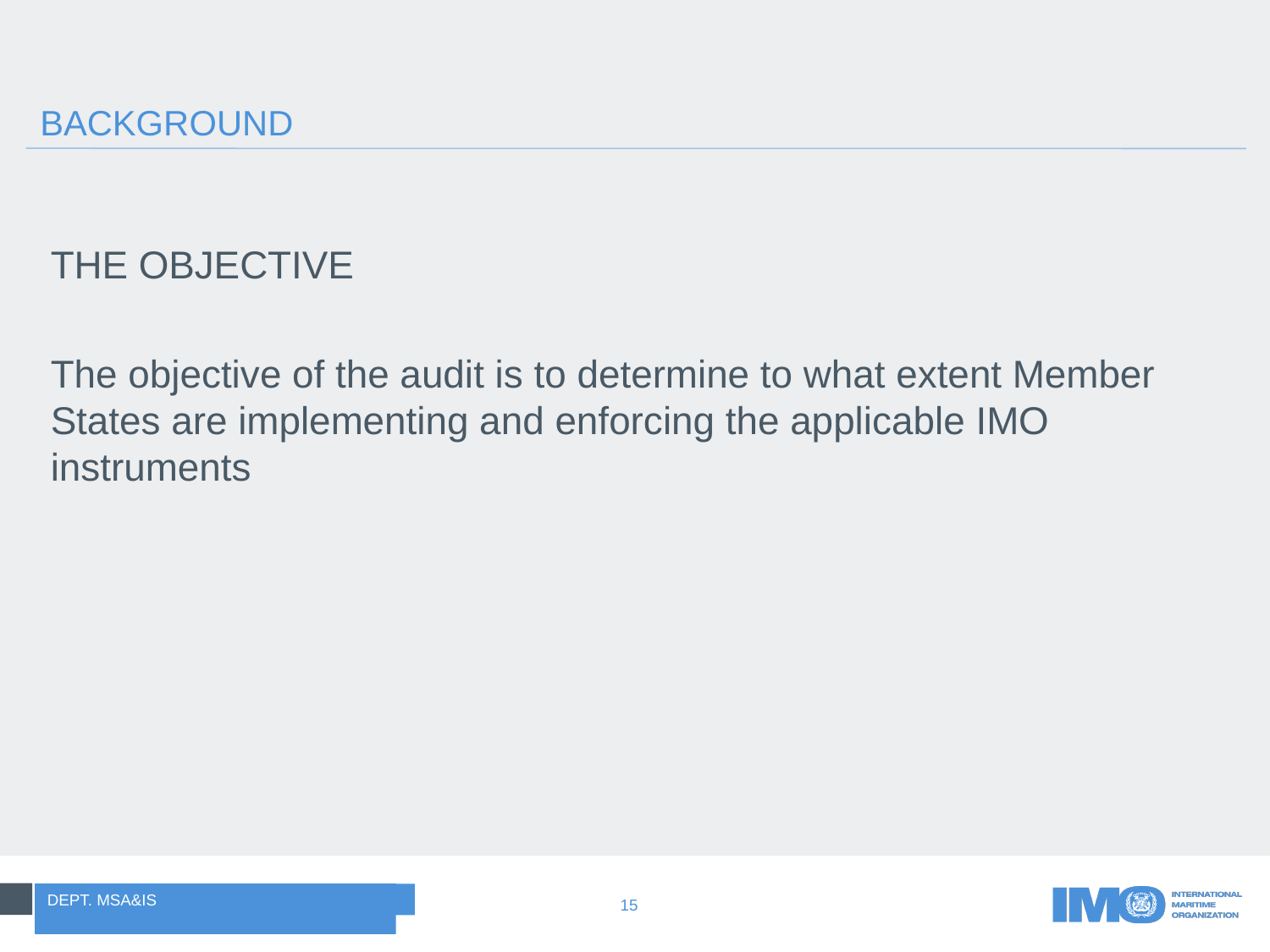

# BACKGROUND

THE OBJECTIVE

The objective of the audit is to determine to what extent Member States are implementing and enforcing the applicable IMO instruments